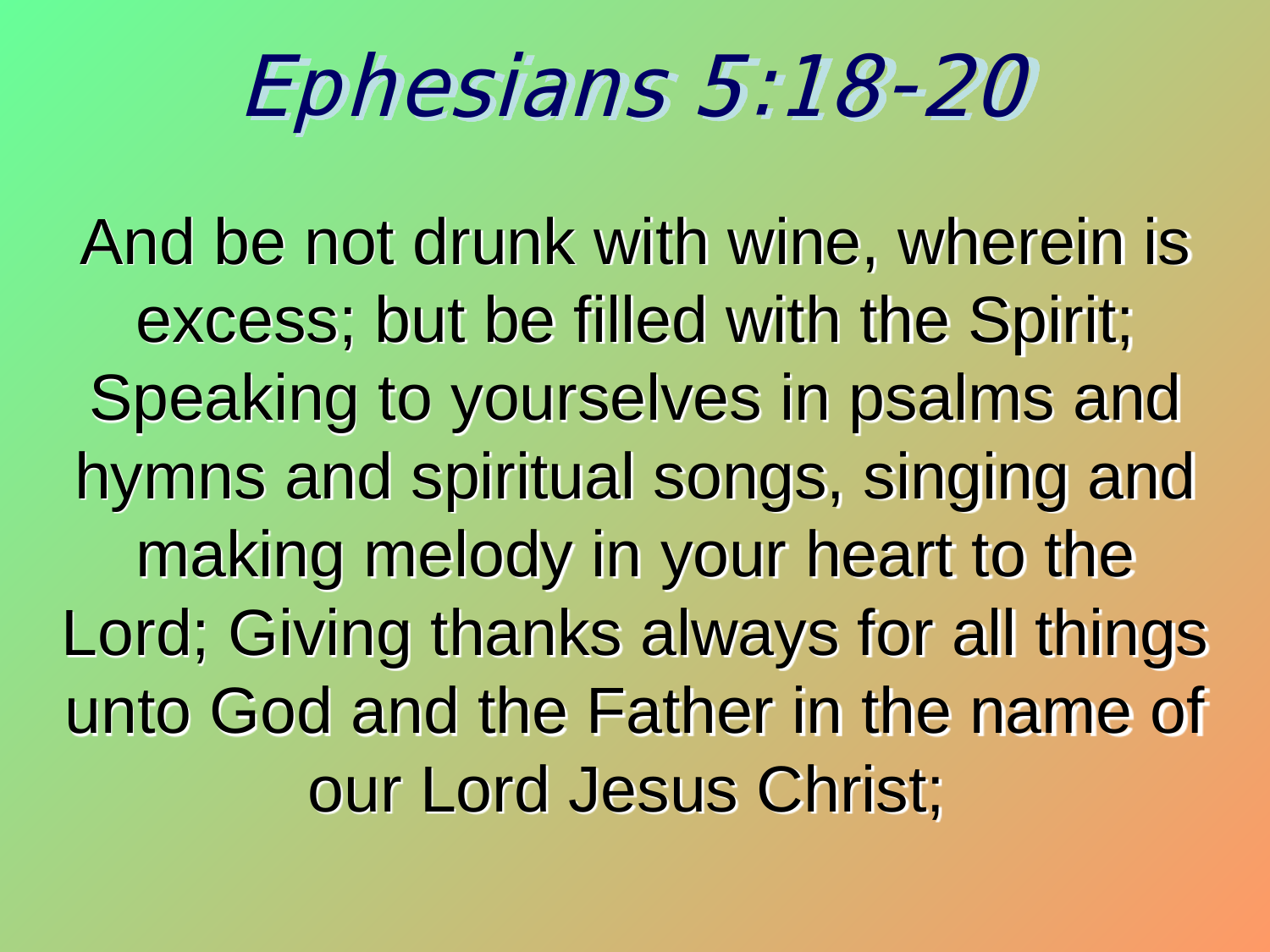

Ephesians 5:18-20
And be not drunk with wine, wherein is excess; but be filled with the Spirit; Speaking to yourselves in psalms and hymns and spiritual songs, singing and making melody in your heart to the Lord; Giving thanks always for all things unto God and the Father in the name of our Lord Jesus Christ;